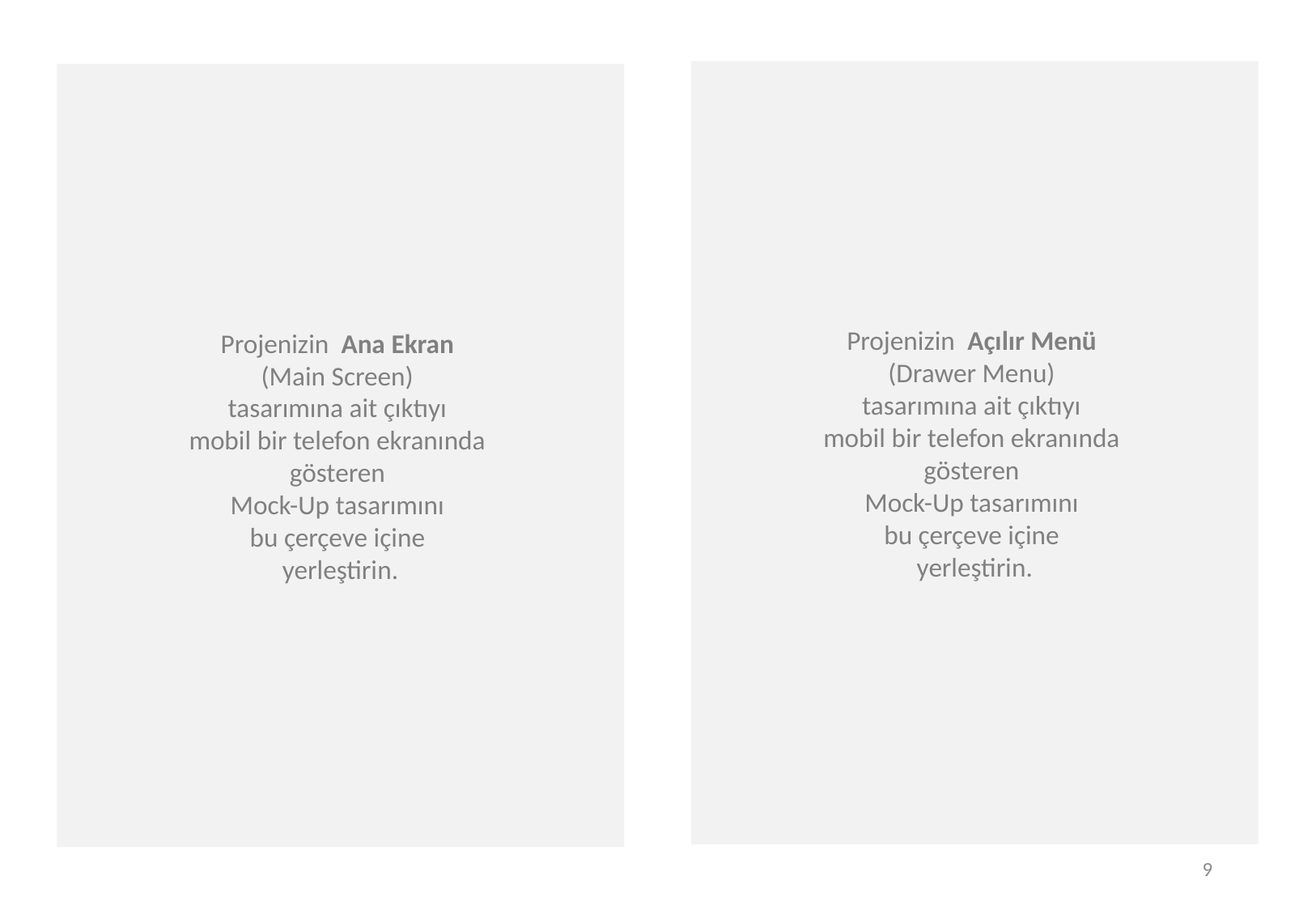

Projenizin  Açılır Menü
(Drawer Menu)
tasarımına ait çıktıyı
mobil bir telefon ekranında
gösteren
Mock-Up tasarımını
bu çerçeve içine
yerleştirin.
Projenizin  Ana Ekran
(Main Screen)
tasarımına ait çıktıyı
mobil bir telefon ekranında
gösteren
Mock-Up tasarımını
bu çerçeve içine
yerleştirin.
9